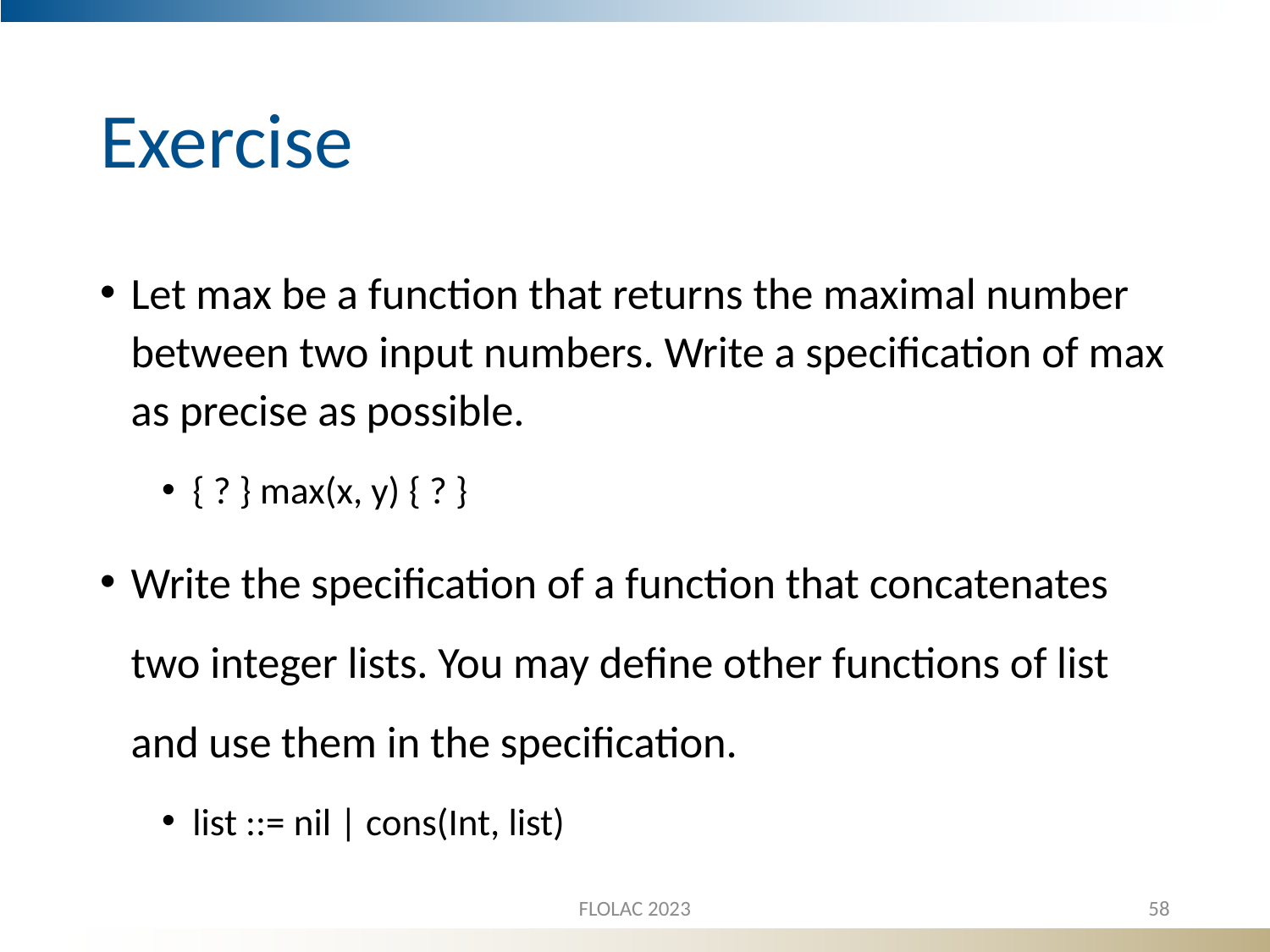

# Exercise
Let max be a function that returns the maximal number between two input numbers. Write a specification of max as precise as possible.
{ ? } max(x, y) { ? }
Write the specification of a function that concatenates two integer lists. You may define other functions of list and use them in the specification.
list ::= nil | cons(Int, list)
FLOLAC 2023
58